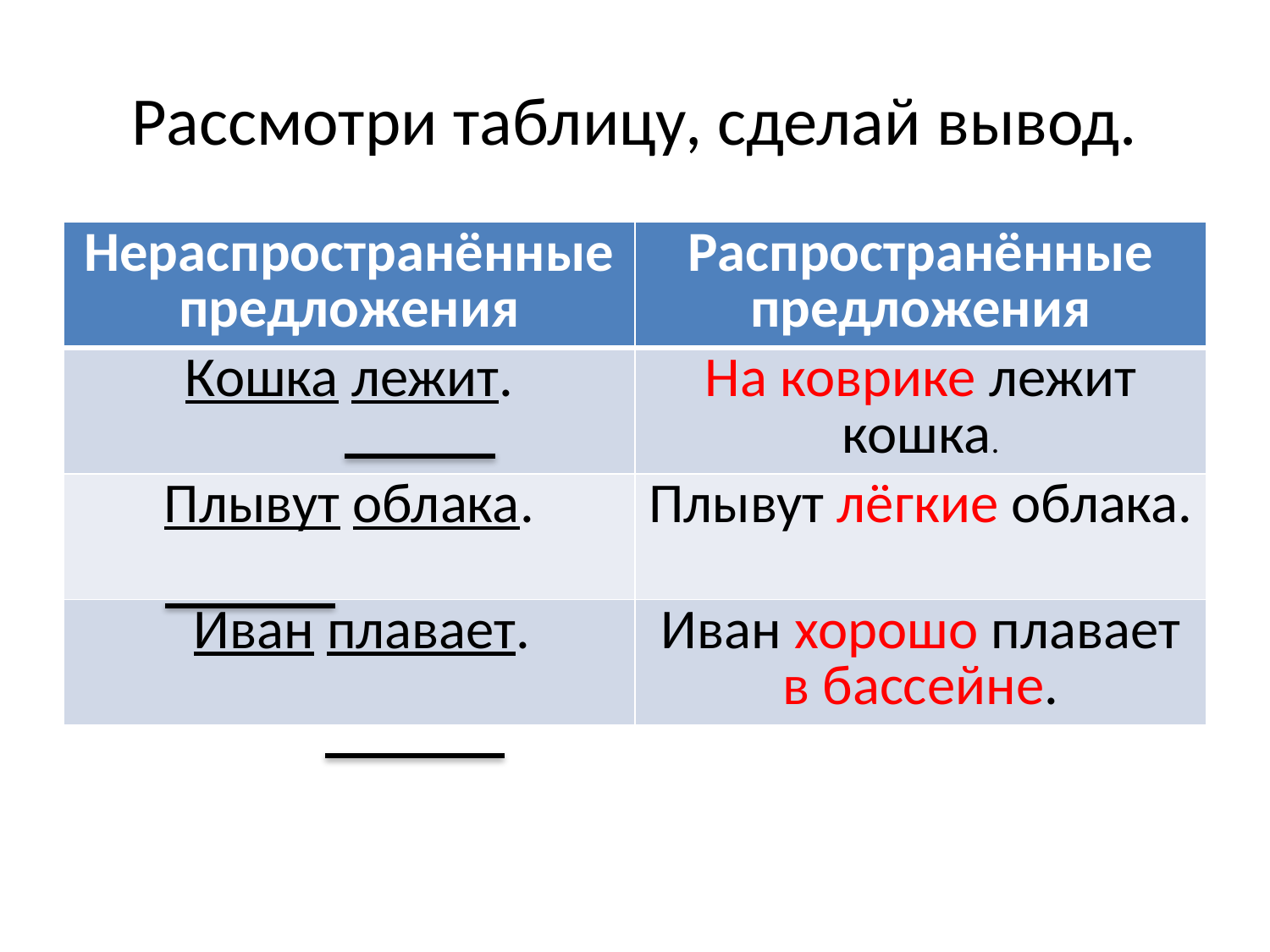

# Рассмотри таблицу, сделай вывод.
| Нераспространённые предложения | Распространённые предложения |
| --- | --- |
| Кошка лежит. | На коврике лежит кошка. |
| Плывут облака. | Плывут лёгкие облака. |
| Иван плавает. | Иван хорошо плавает в бассейне. |